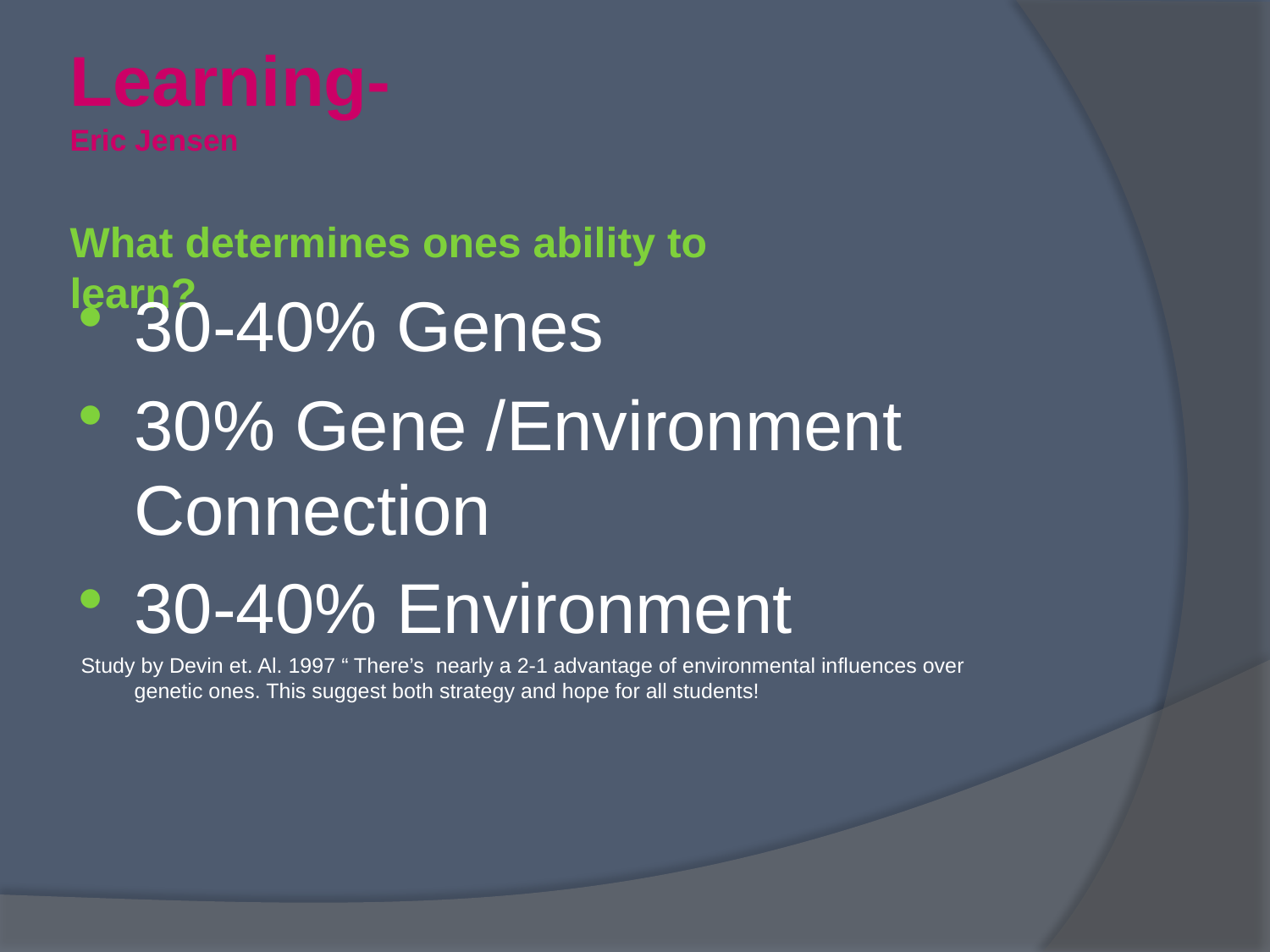

Learning- Eric Jensen
# What determines ones ability to learn?
30-40% Genes
30% Gene /Environment Connection
30-40% Environment
Study by Devin et. Al. 1997 “ There’s  nearly a 2-1 advantage of environmental influences over genetic ones. This suggest both strategy and hope for all students!